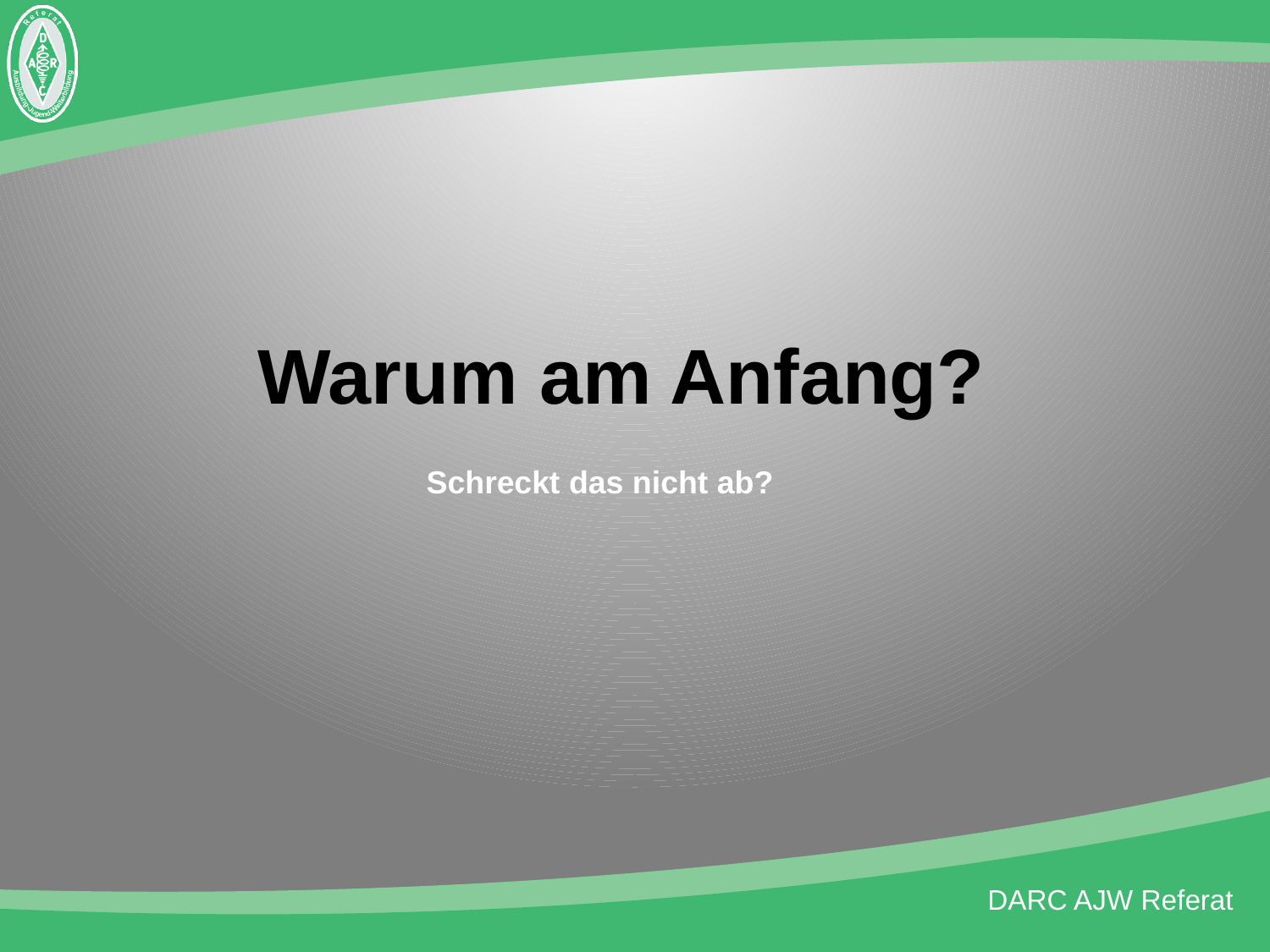

# Warum am Anfang?
Schreckt das nicht ab?